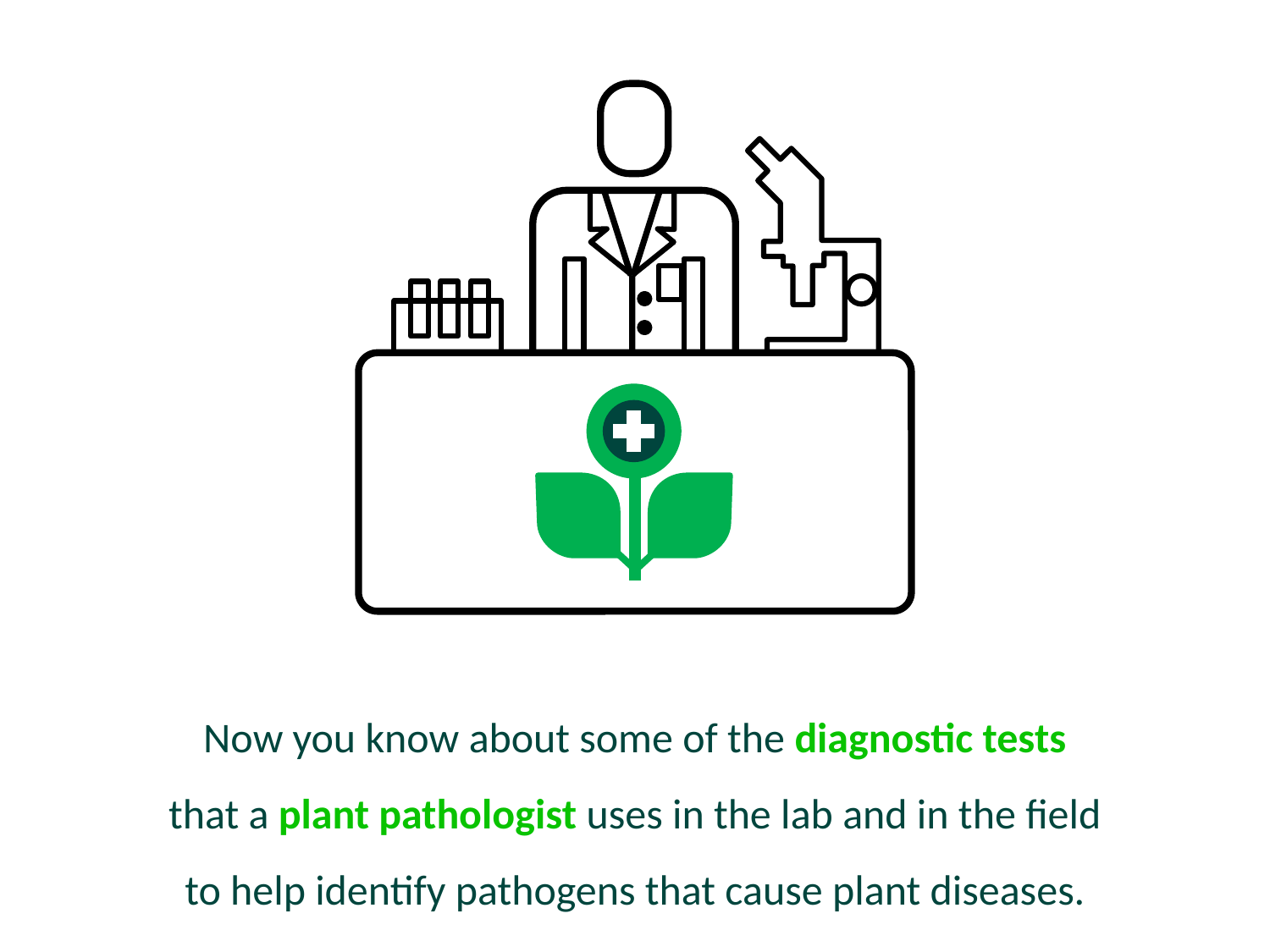

Now you know about some of the diagnostic tests
that a plant pathologist uses in the lab and in the field
to help identify pathogens that cause plant diseases.